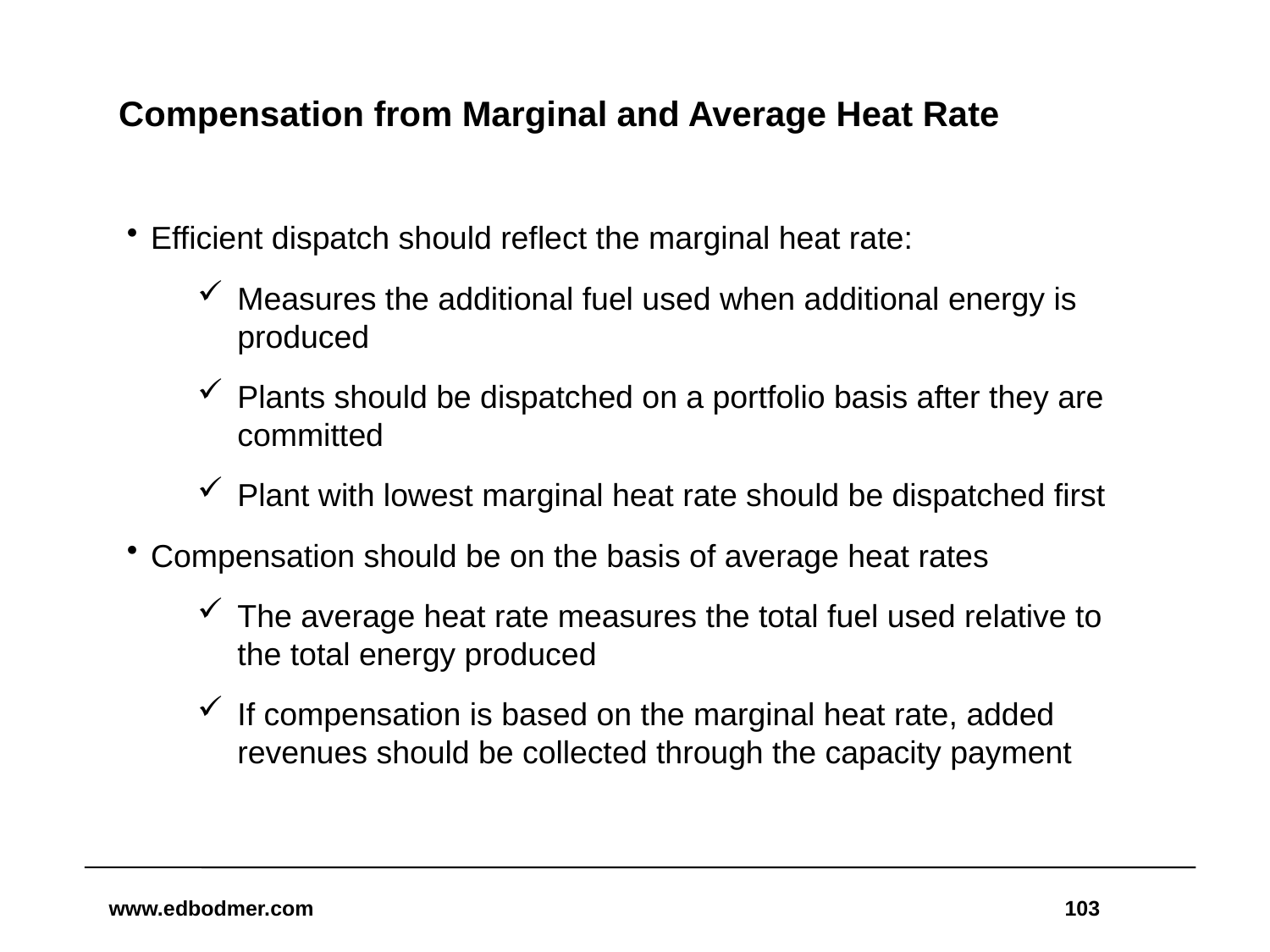

# Compensation from Marginal and Average Heat Rate
Efficient dispatch should reflect the marginal heat rate:
Measures the additional fuel used when additional energy is produced
Plants should be dispatched on a portfolio basis after they are committed
Plant with lowest marginal heat rate should be dispatched first
Compensation should be on the basis of average heat rates
The average heat rate measures the total fuel used relative to the total energy produced
If compensation is based on the marginal heat rate, added revenues should be collected through the capacity payment